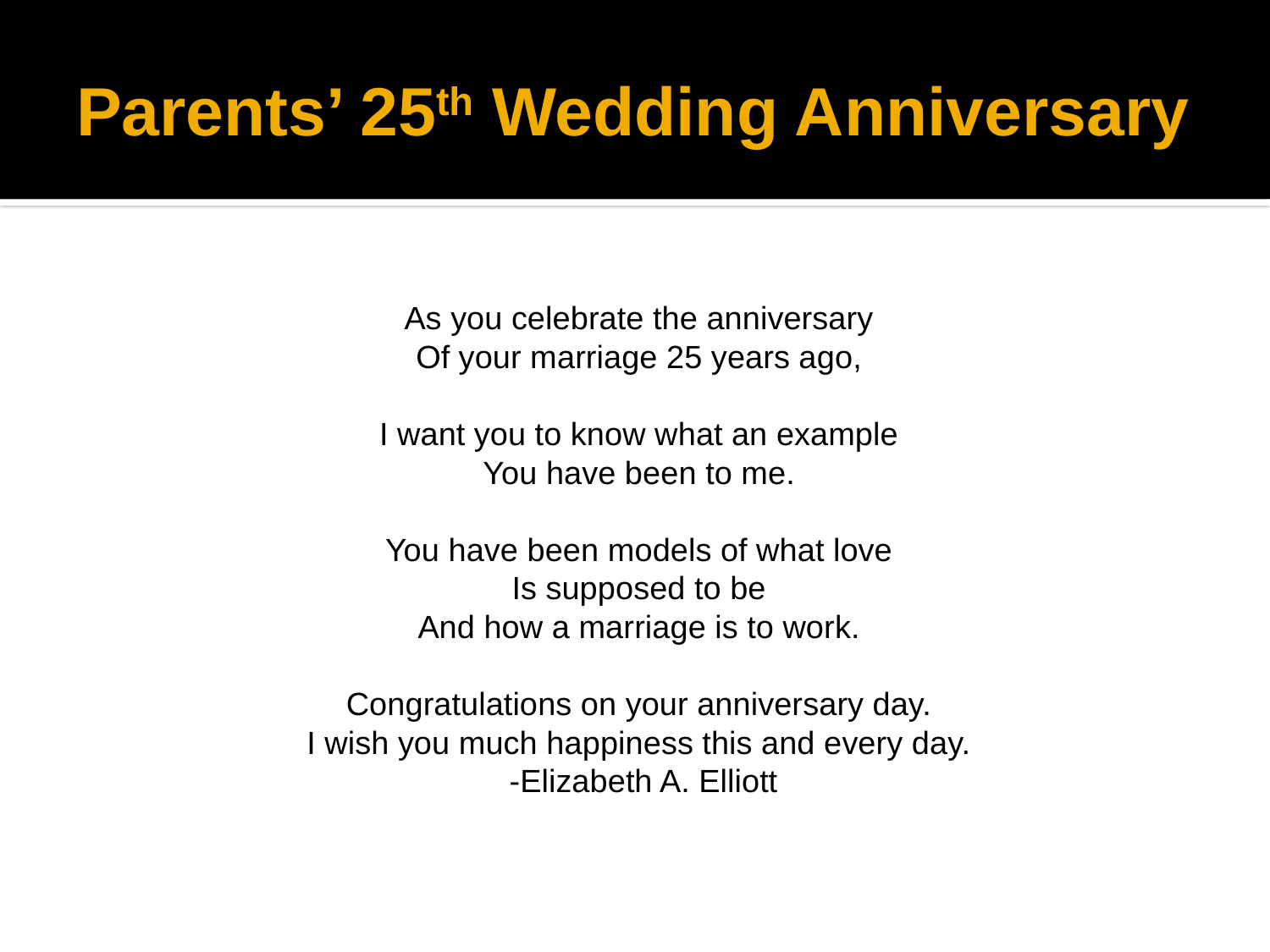

# Parents’ 25th Wedding Anniversary

As you celebrate the anniversary
Of your marriage 25 years ago,

I want you to know what an example
You have been to me.

You have been models of what love
Is supposed to be
And how a marriage is to work.

Congratulations on your anniversary day.
I wish you much happiness this and every day.
 -Elizabeth A. Elliott